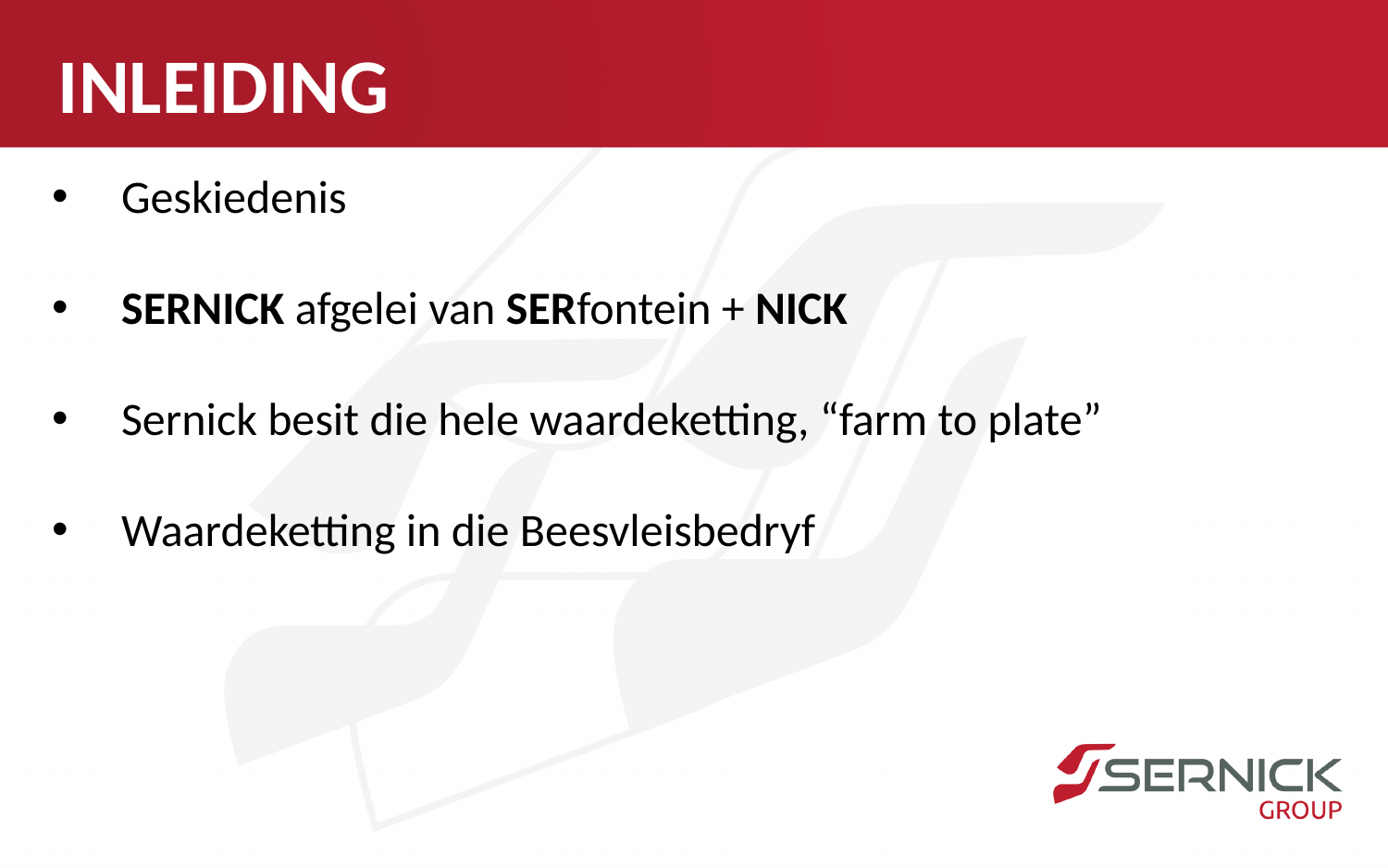

INLEIDING
Geskiedenis

SERNICK afgelei van SERfontein + NICK

Sernick besit die hele waardeketting, “farm to plate”

Waardeketting in die Beesvleisbedryf